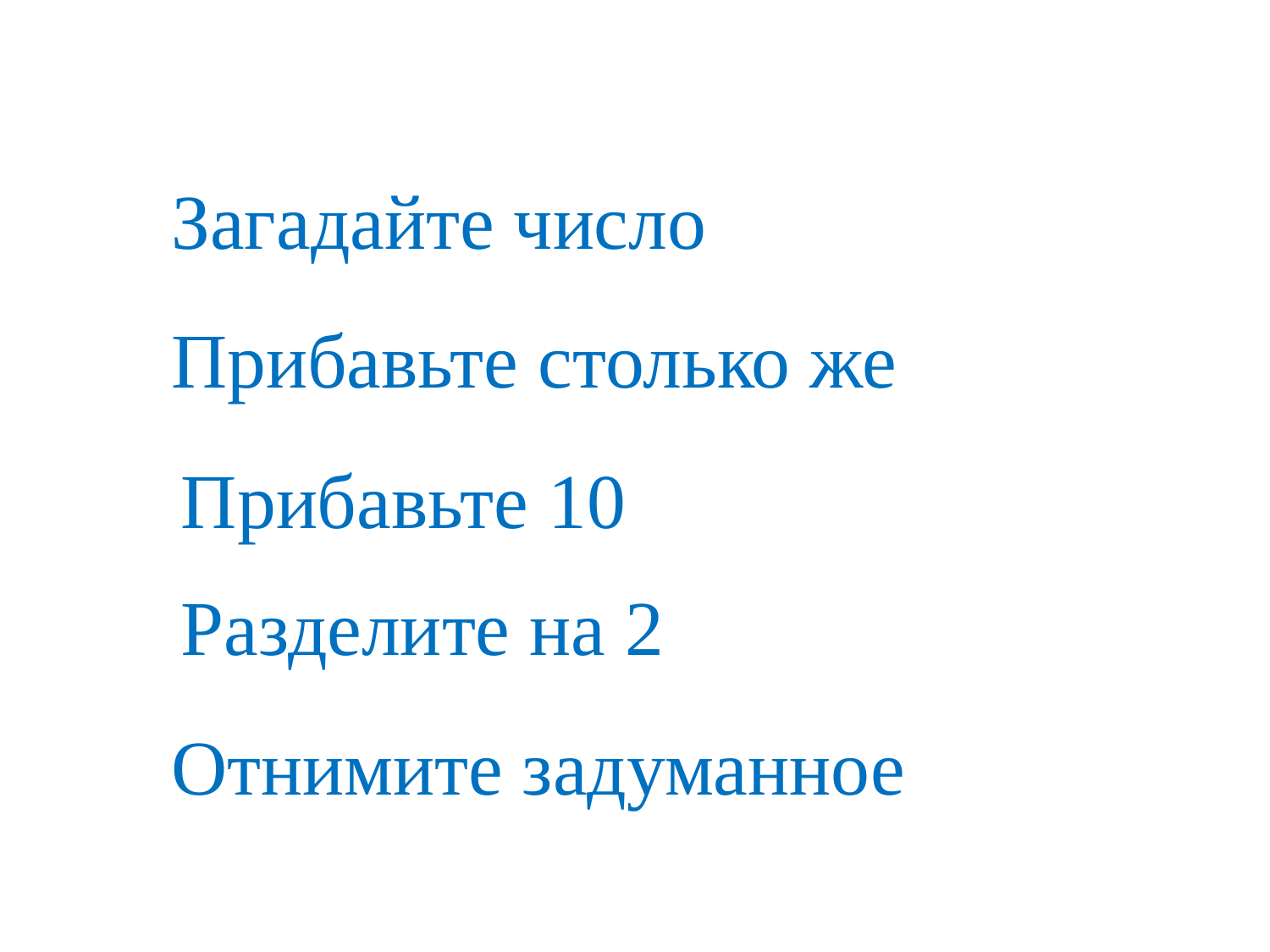

Загадайте число
Прибавьте столько же
Прибавьте 10
Разделите на 2
Отнимите задуманное